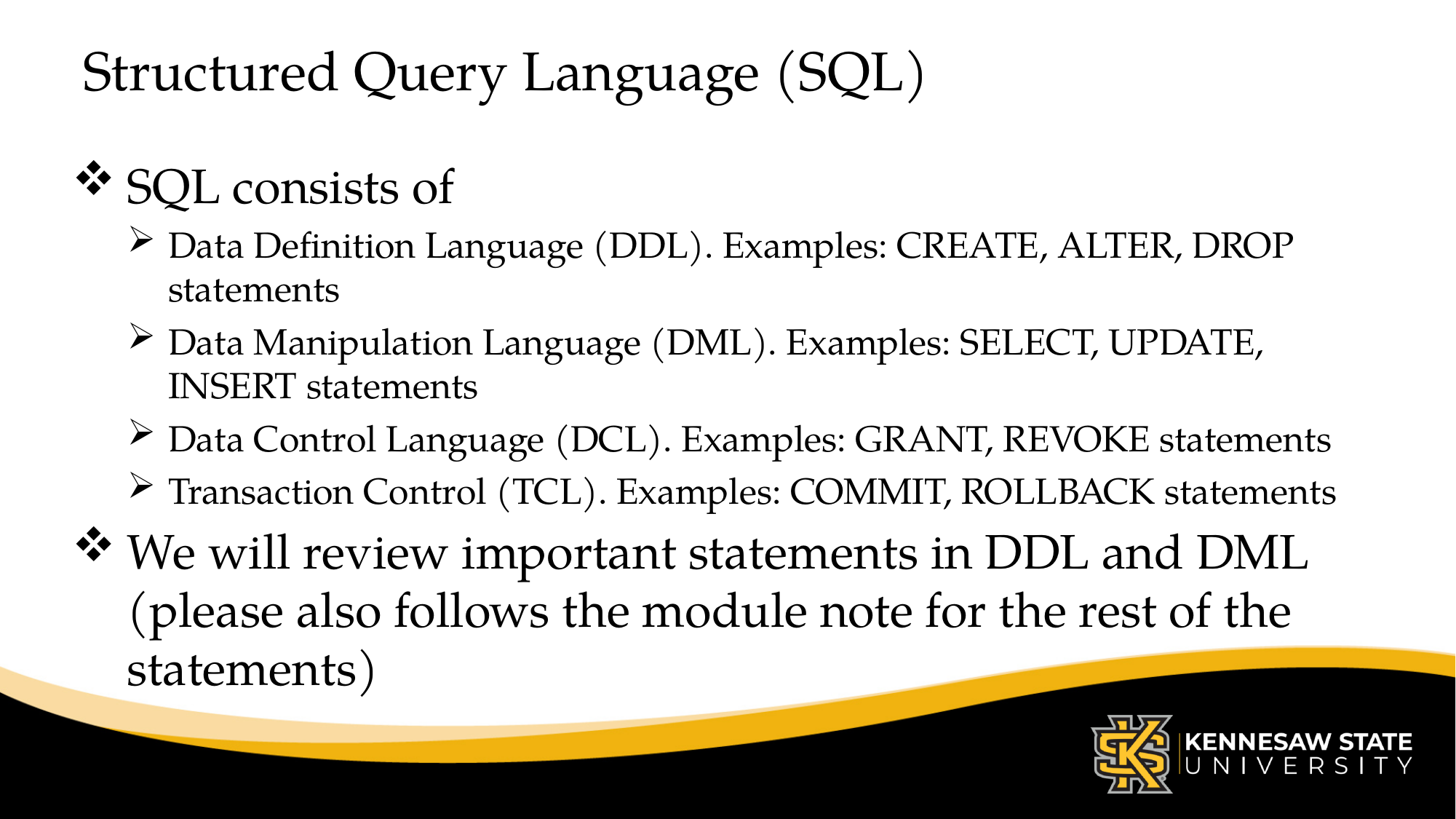

# Structured Query Language (SQL)
SQL consists of
Data Definition Language (DDL). Examples: CREATE, ALTER, DROP statements
Data Manipulation Language (DML). Examples: SELECT, UPDATE, INSERT statements
Data Control Language (DCL). Examples: GRANT, REVOKE statements
Transaction Control (TCL). Examples: COMMIT, ROLLBACK statements
We will review important statements in DDL and DML (please also follows the module note for the rest of the statements)